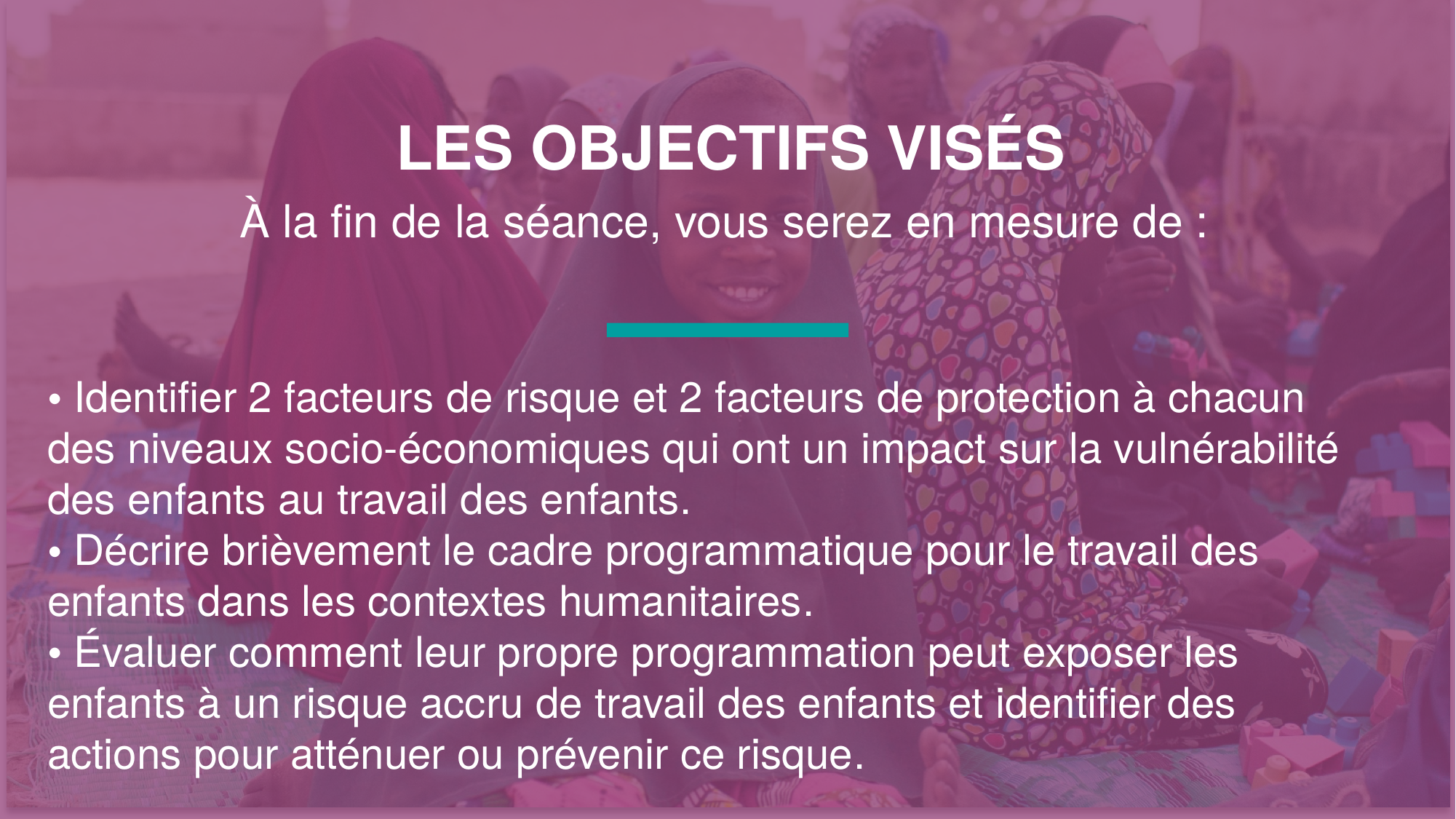

LES OBJECTIFS VISÉS
À la fin de la séance, vous serez en mesure de :
 Identifier 2 facteurs de risque et 2 facteurs de protection à chacun des niveaux socio-économiques qui ont un impact sur la vulnérabilité des enfants au travail des enfants.
 Décrire brièvement le cadre programmatique pour le travail des enfants dans les contextes humanitaires.
 Évaluer comment leur propre programmation peut exposer les enfants à un risque accru de travail des enfants et identifier des actions pour atténuer ou prévenir ce risque.